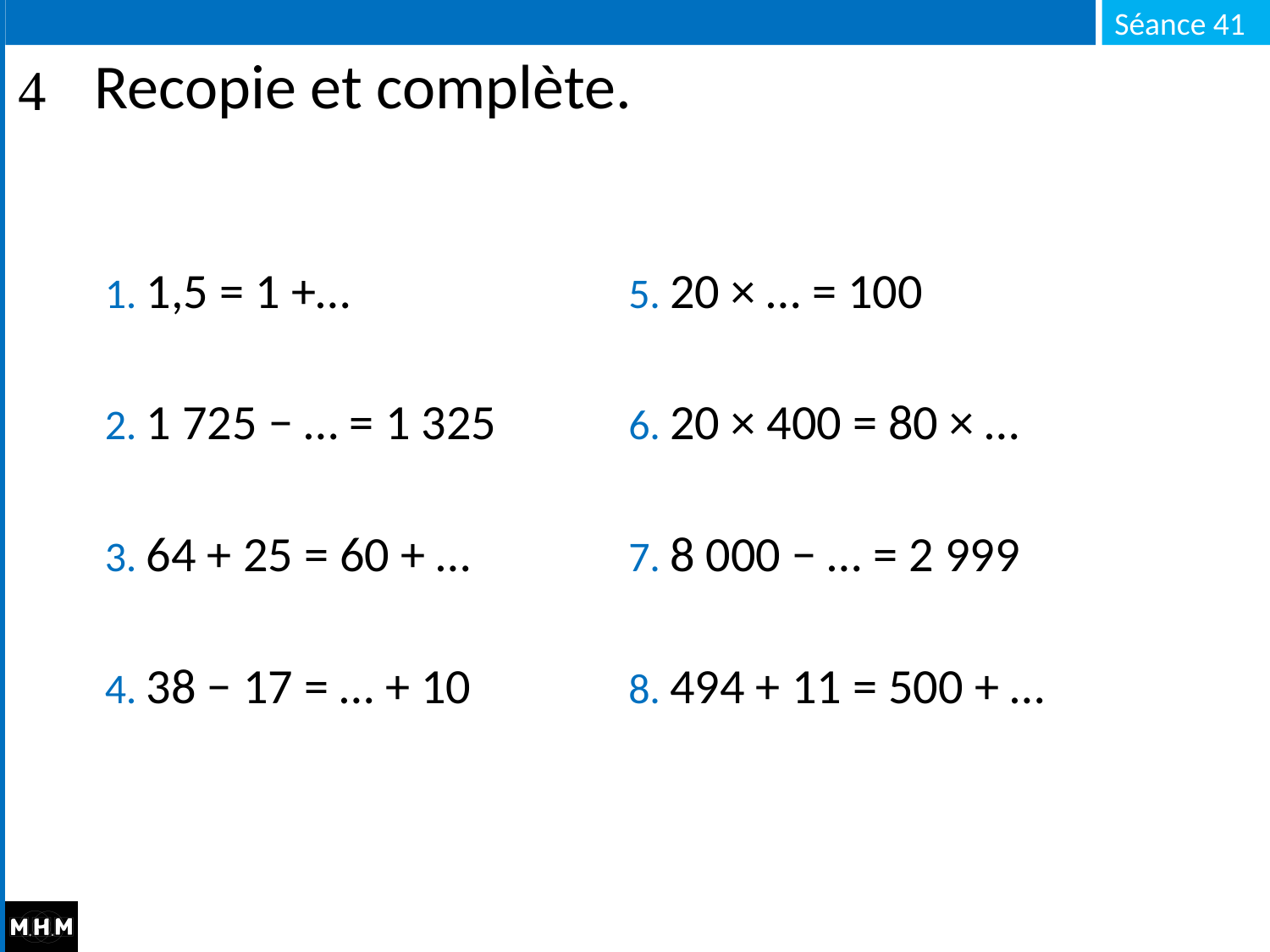

# Recopie et complète.
| 1. 1,5 = 1 +… | 5. 20 × … = 100 |
| --- | --- |
| 2. 1 725 − … = 1 325 | 6. 20 × 400 = 80 × … |
| 3. 64 + 25 = 60 + … | 7. 8 000 − … = 2 999 |
| 4. 38 − 17 = … + 10 | 8. 494 + 11 = 500 + … |